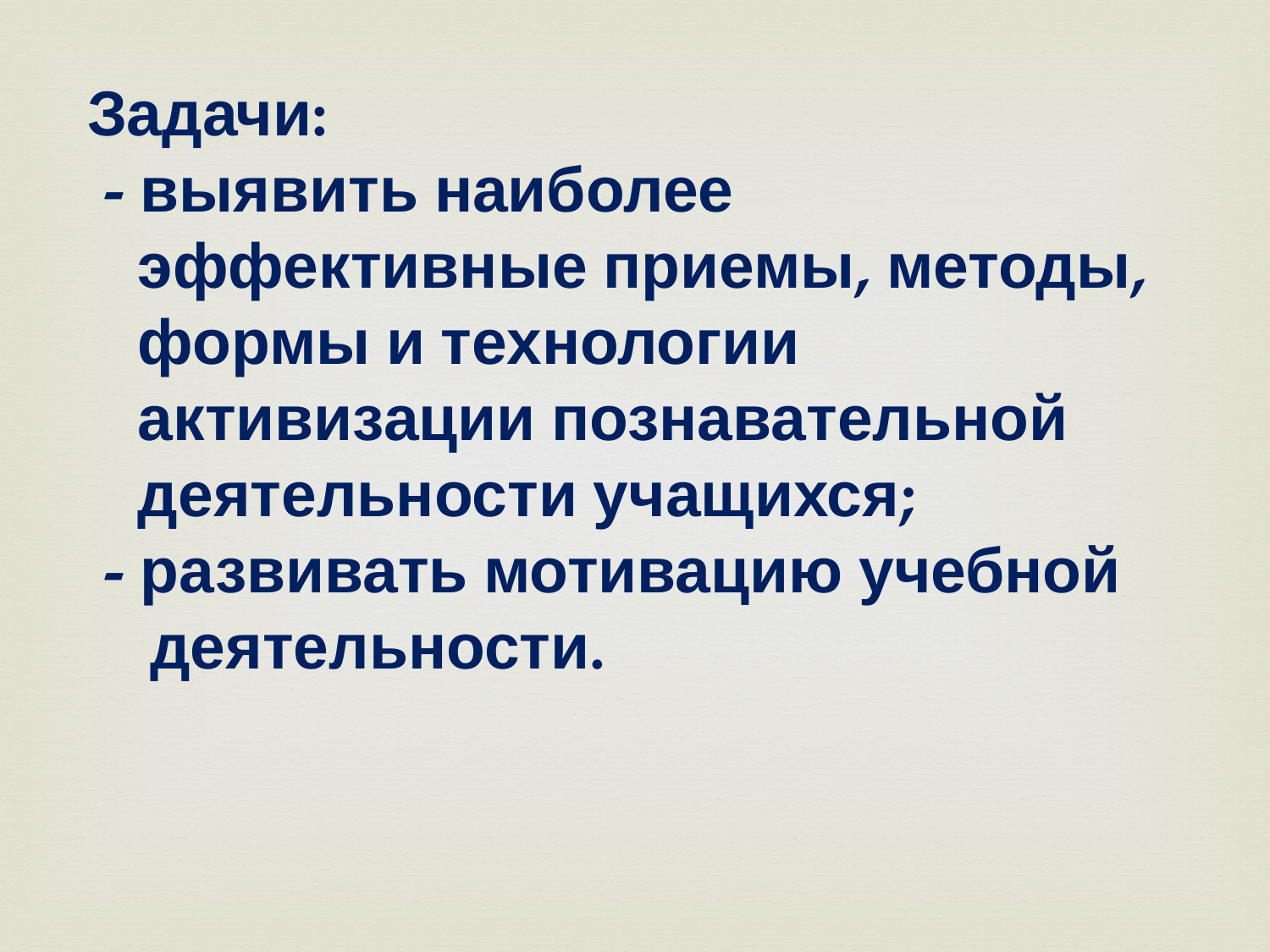

Задачи:
 - выявить наиболее эффективные приемы, методы, формы и технологии активизации познавательной деятельности учащихся;
 - развивать мотивацию учебной деятельности.